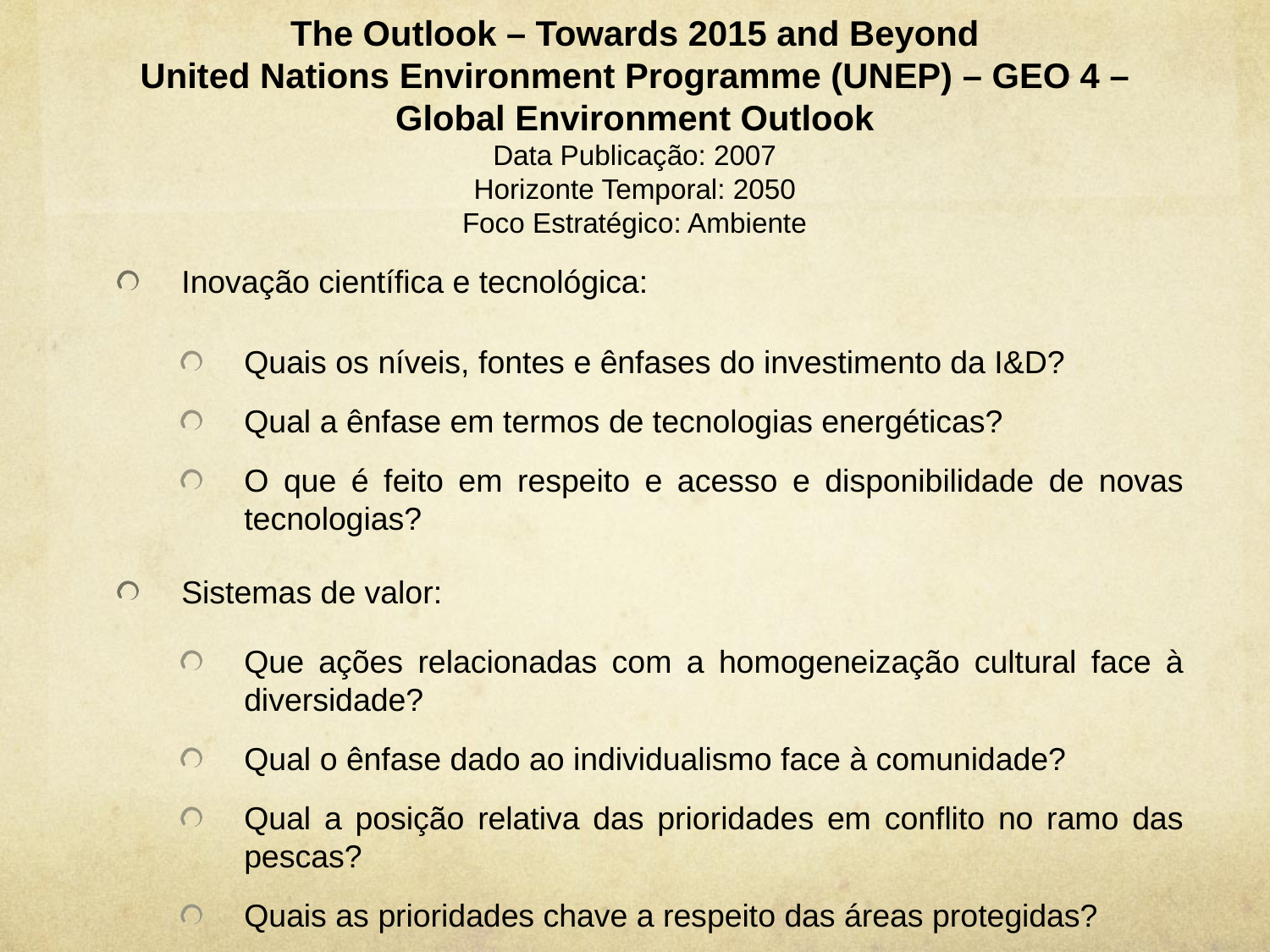

# The Outlook – Towards 2015 and Beyond United Nations Environment Programme (UNEP) – GEO 4 – Global Environment Outlook Data Publicação: 2007 Horizonte Temporal: 2050 Foco Estratégico: Ambiente
Inovação científica e tecnológica:
Quais os níveis, fontes e ênfases do investimento da I&D?
Qual a ênfase em termos de tecnologias energéticas?
O que é feito em respeito e acesso e disponibilidade de novas tecnologias?
Sistemas de valor:
Que ações relacionadas com a homogeneização cultural face à diversidade?
Qual o ênfase dado ao individualismo face à comunidade?
Qual a posição relativa das prioridades em conflito no ramo das pescas?
Quais as prioridades chave a respeito das áreas protegidas?
Como é que as necessidades de recursos mudam, independentemente da variação dos preços e dos rendimentos?